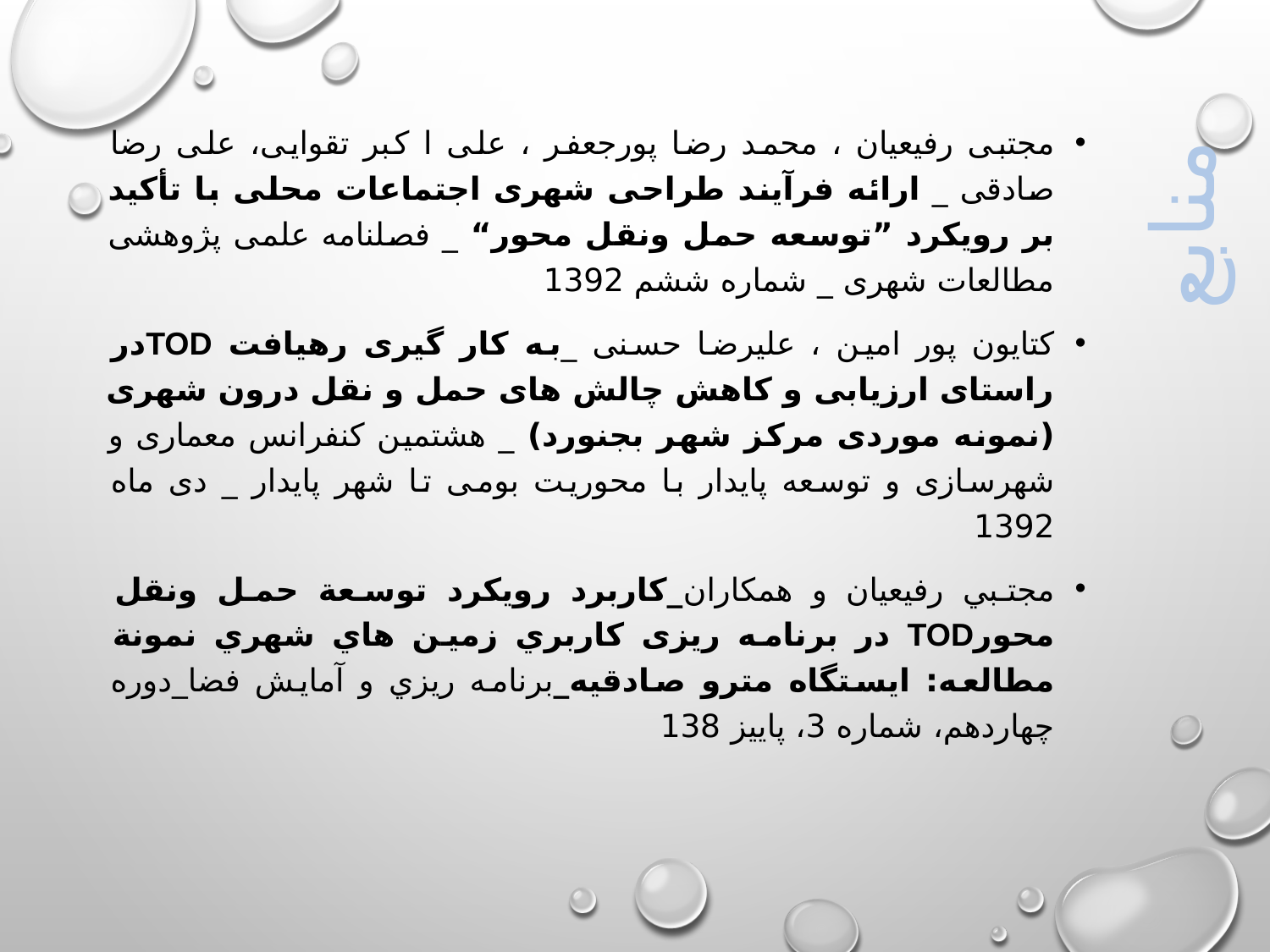

مجتبی رفیعیان ، محمد رضا پورجعفر ، علی ا کبر تقوایی، علی رضا صادقی _ ارائه فرآیند طراحی شهری اجتماعات محلی با تأکید بر رویکرد ”توسعه حمل ونقل محور“ _ فصلنامه علمی پژوهشی مطالعات شهری _ شماره ششم 1392
کتایون پور امین ، علیرضا حسنی _به کار گیری رهیافت TODدر راستای ارزیابی و کاهش چالش های حمل و نقل درون شهری (نمونه موردی مرکز شهر بجنورد) _ هشتمین کنفرانس معماری و شهرسازی و توسعه پایدار با محوریت بومی تا شهر پایدار _ دی ماه 1392
مجتبي رفيعيان و همكاران_كاربرد رويكرد توسعة حمل ونقل محورTOD در برنامه ریزی كاربري زمين هاي شهري نمونة مطالعه: ايستگاه مترو صادقيه_برنامه ريزي و آمايش فضا_دوره چهاردهم، شماره 3، پاييز 138

# منابع